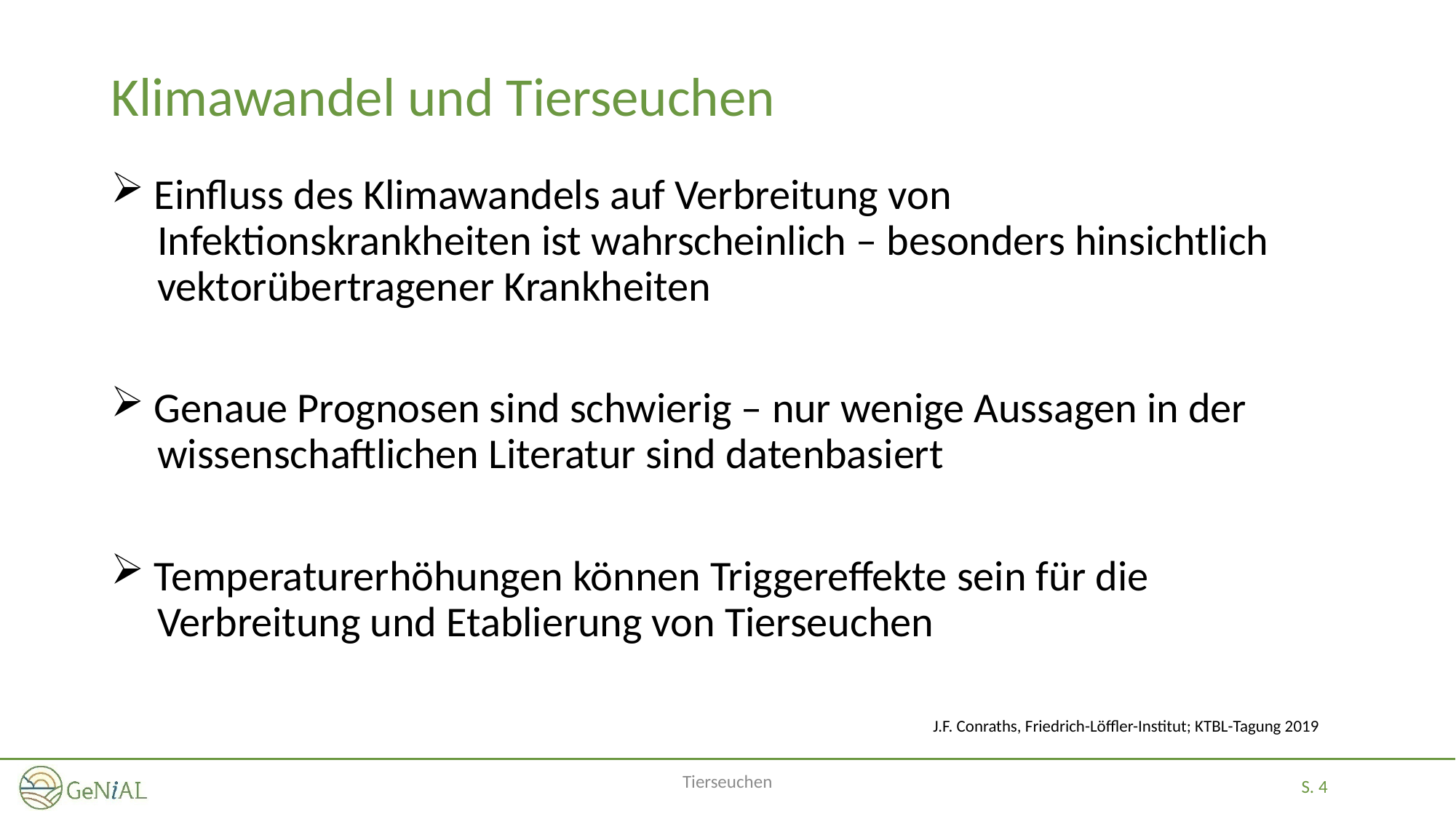

# Klimawandel und Tierseuchen
 Einfluss des Klimawandels auf Verbreitung von
  Infektionskrankheiten ist wahrscheinlich – besonders hinsichtlich
  vektorübertragener Krankheiten

 Genaue Prognosen sind schwierig – nur wenige Aussagen in der
  wissenschaftlichen Literatur sind datenbasiert

 Temperaturerhöhungen können Triggereffekte sein für die
  Verbreitung und Etablierung von Tierseuchen
J.F. Conraths, Friedrich-Löffler-Institut; KTBL-Tagung 2019
Tierseuchen